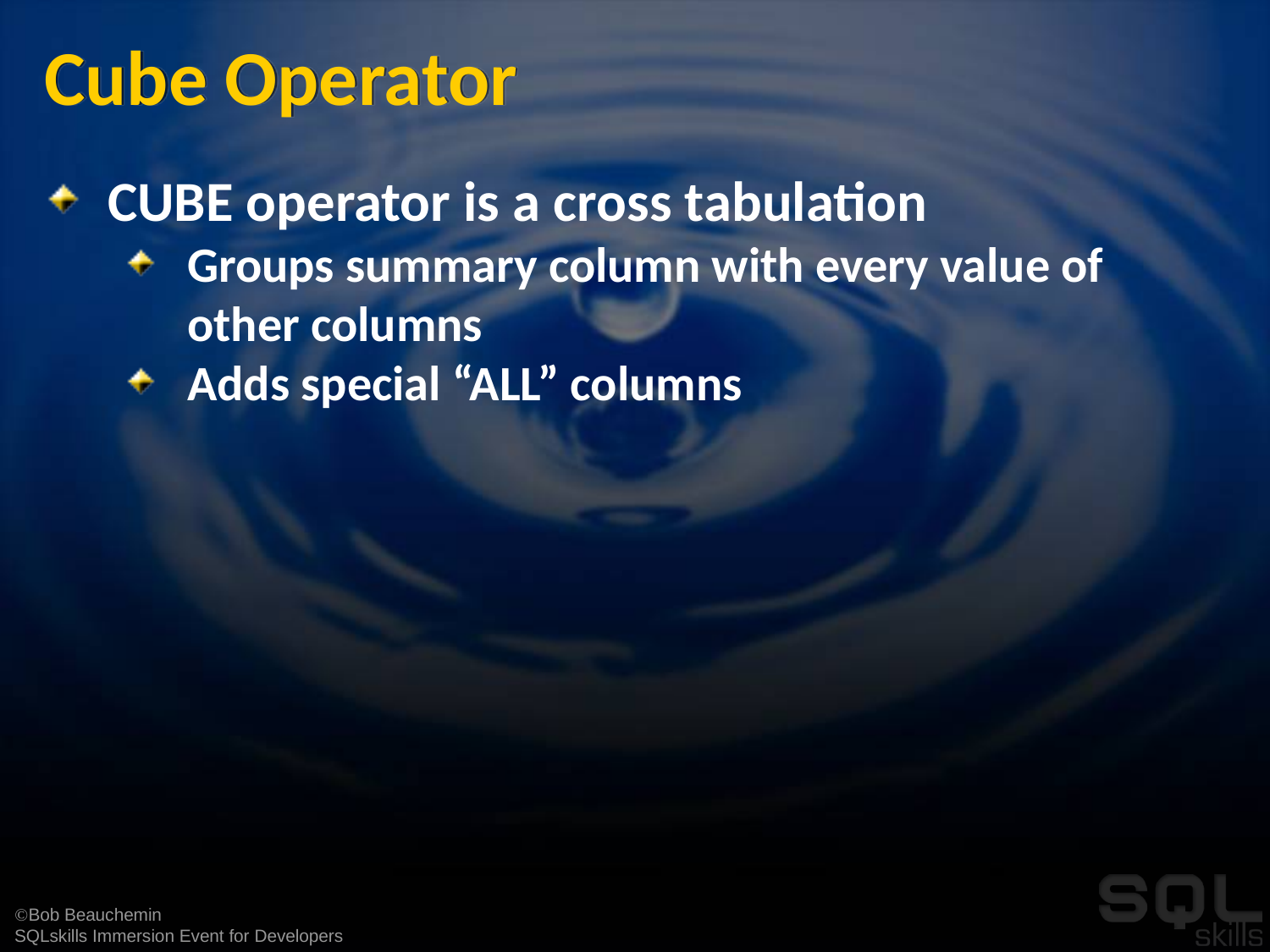

# Cube Operator
CUBE operator is a cross tabulation
Groups summary column with every value of other columns
Adds special “ALL” columns